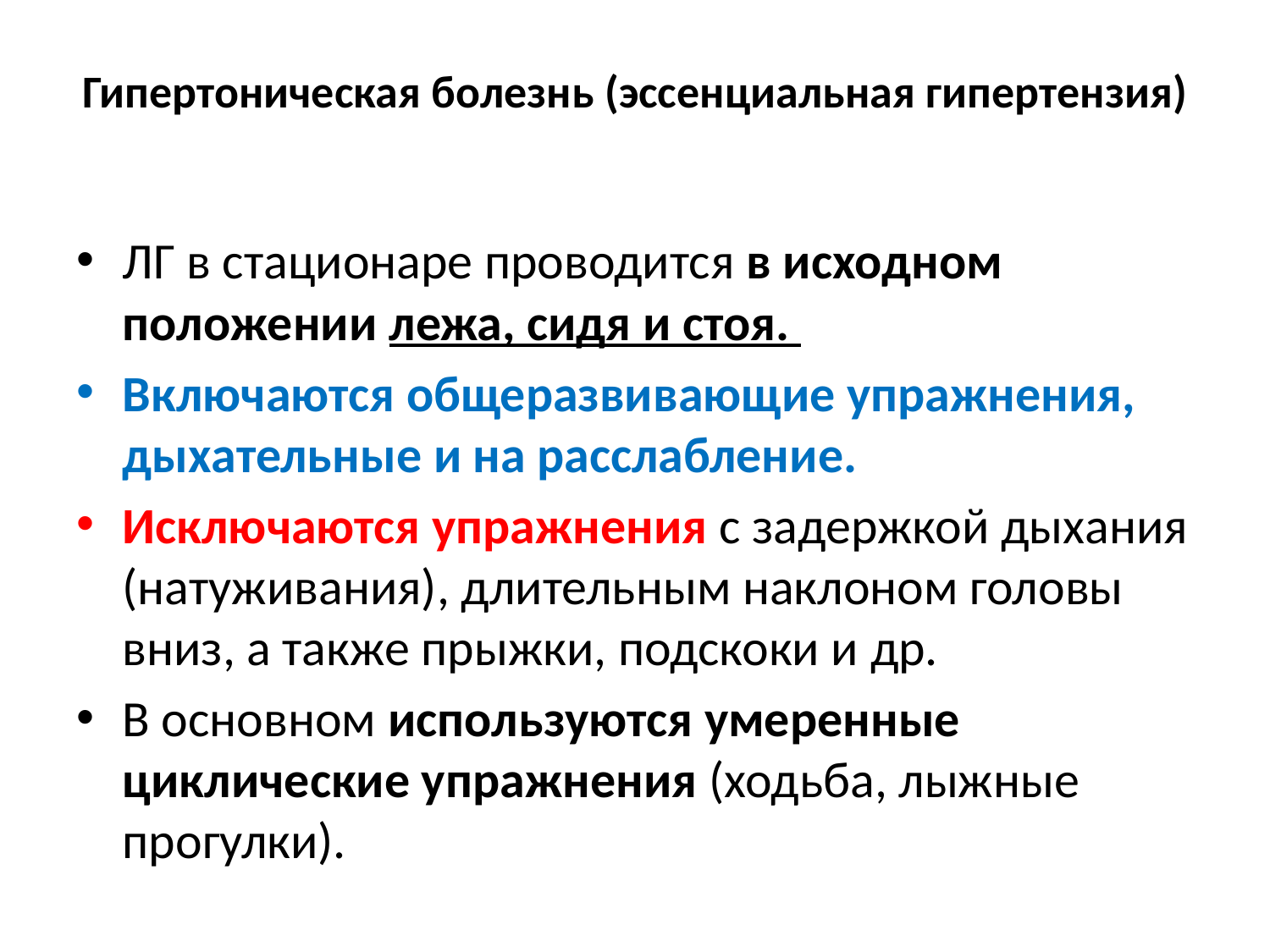

# Гипертоническая болезнь (эссенциальная гипертензия)
ЛГ в стационаре проводится в исходном положении лежа, сидя и стоя.
Включаются общеразвивающие упражнения, дыхательные и на расслабление.
Исключаются упражнения с задержкой дыхания (натуживания), длительным наклоном головы вниз, а также прыжки, подскоки и др.
В основном используются умеренные циклические упражнения (ходьба, лыжные прогулки).